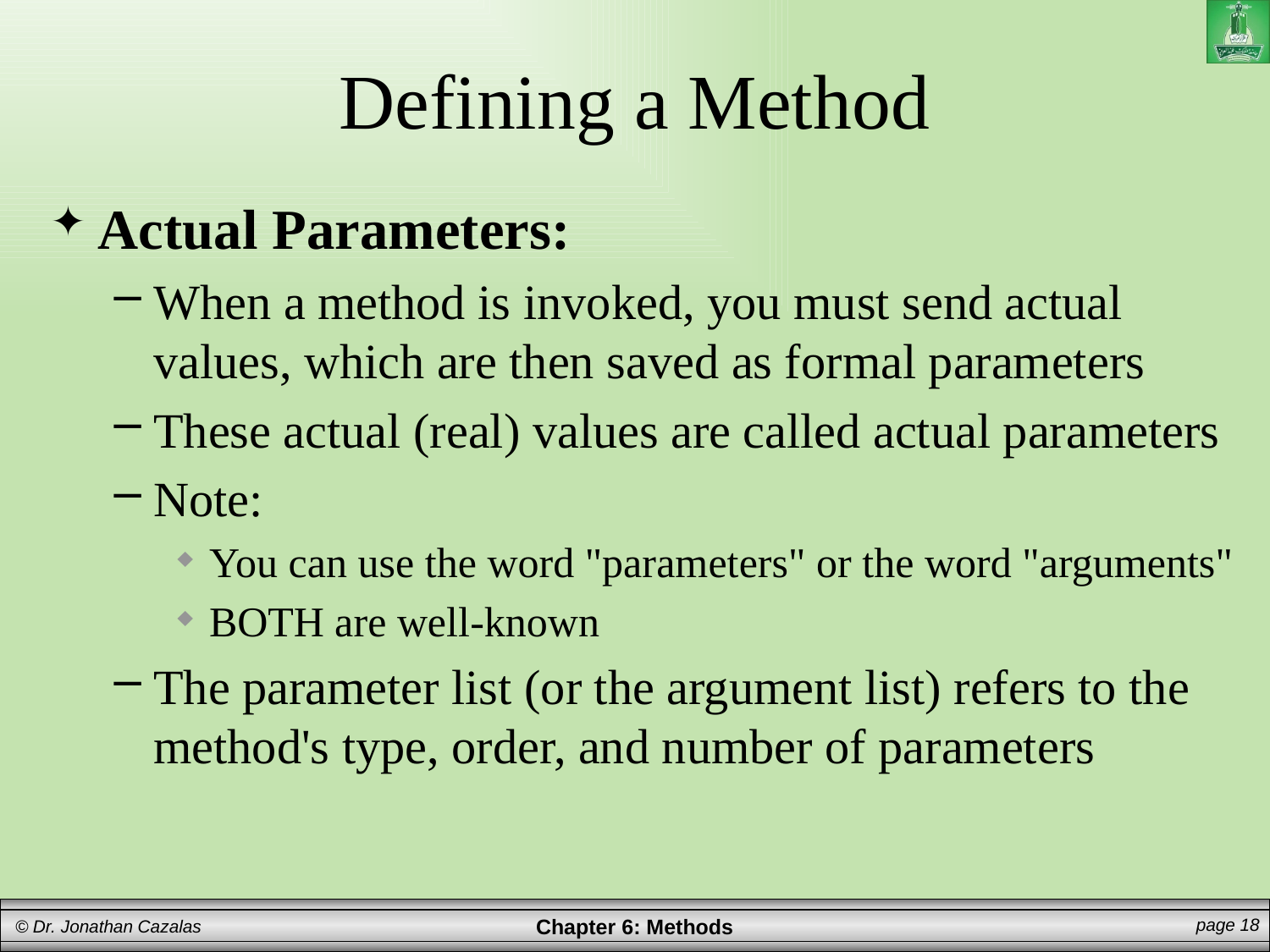

# Defining a Method
Actual Parameters:
When a method is invoked, you must send actual values, which are then saved as formal parameters
These actual (real) values are called actual parameters
Note:
You can use the word "parameters" or the word "arguments"
BOTH are well-known
The parameter list (or the argument list) refers to the method's type, order, and number of parameters